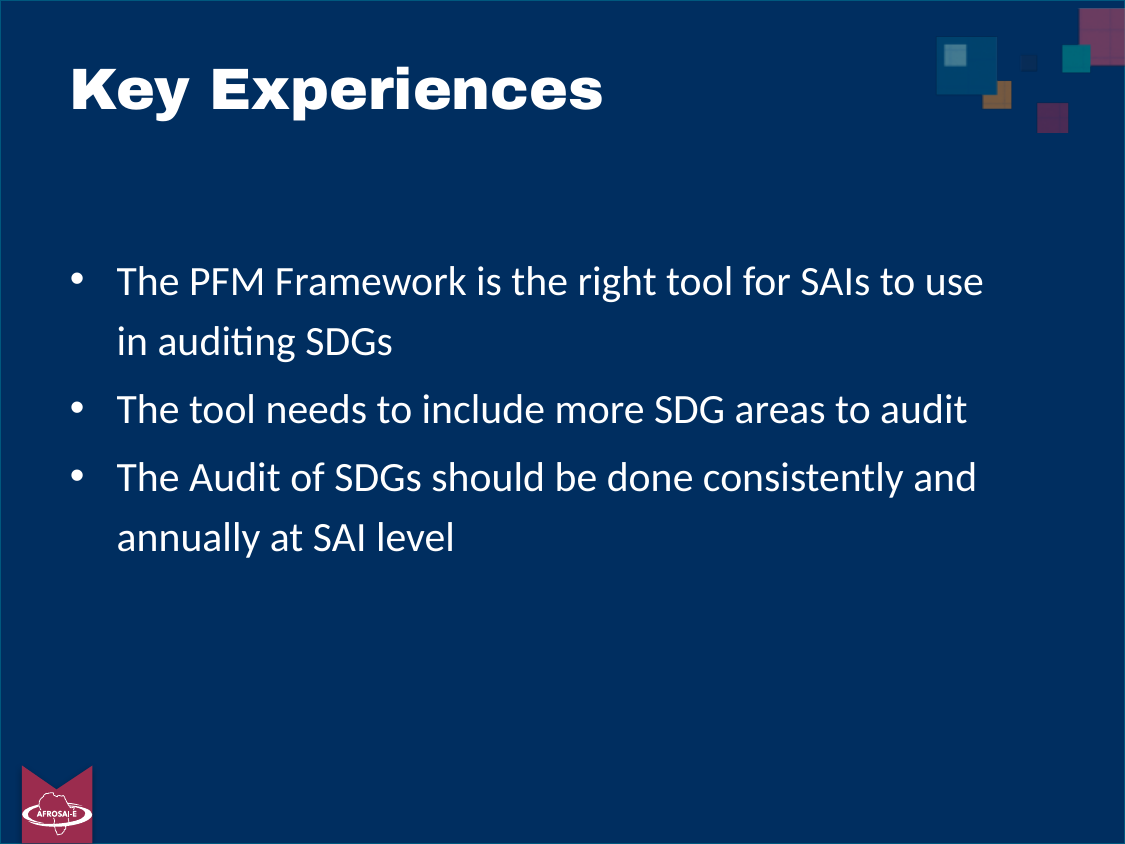

# Key Experiences
The PFM Framework is the right tool for SAIs to use in auditing SDGs
The tool needs to include more SDG areas to audit
The Audit of SDGs should be done consistently and annually at SAI level